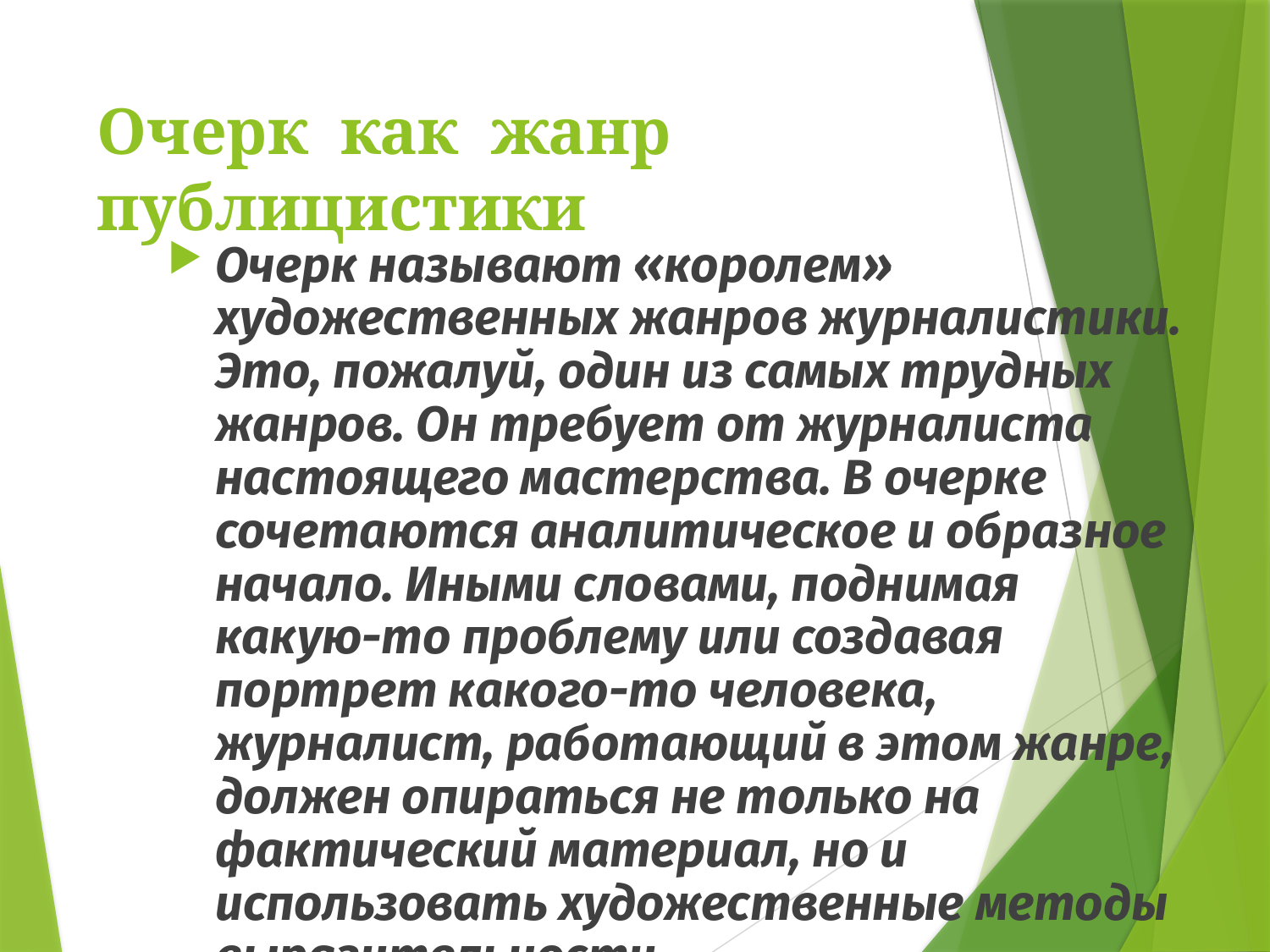

# Очерк  как  жанр  публицистики

Очерк называют «королем» художественных жанров журналистики. Это, пожалуй, один из самых трудных жанров. Он требует от журналиста настоящего мастерства. В очерке сочетаются аналитическое и образное начало. Иными словами, поднимая какую-то проблему или создавая портрет какого-то человека, журналист, работающий в этом жанре, должен опираться не только на фактический материал, но и использовать художественные методы выразительности.